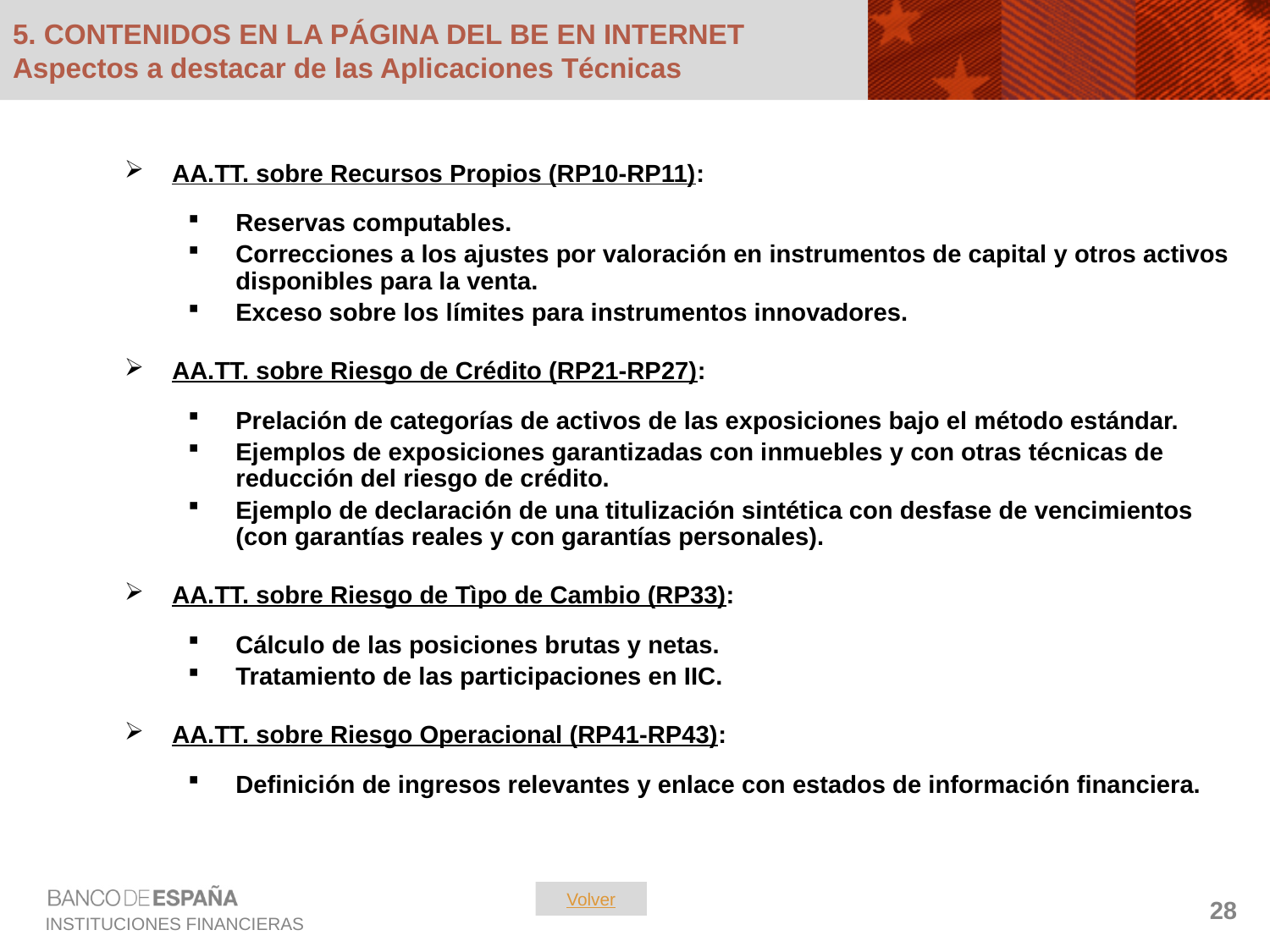

5. CONTENIDOS EN LA PÁGINA DEL BE EN INTERNET
Aspectos a destacar de las Aplicaciones Técnicas

AA.TT. sobre Recursos Propios (RP10-RP11):

Reservas computables.
Correcciones a los ajustes por valoración en instrumentos de capital y otros activos disponibles para la venta.
Exceso sobre los límites para instrumentos innovadores.

AA.TT. sobre Riesgo de Crédito (RP21-RP27):

Prelación de categorías de activos de las exposiciones bajo el método estándar.
Ejemplos de exposiciones garantizadas con inmuebles y con otras técnicas de reducción del riesgo de crédito.
Ejemplo de declaración de una titulización sintética con desfase de vencimientos (con garantías reales y con garantías personales).

AA.TT. sobre Riesgo de Tìpo de Cambio (RP33):

Cálculo de las posiciones brutas y netas.
Tratamiento de las participaciones en IIC.

AA.TT. sobre Riesgo Operacional (RP41-RP43):

Definición de ingresos relevantes y enlace con estados de información financiera.

Volver
28